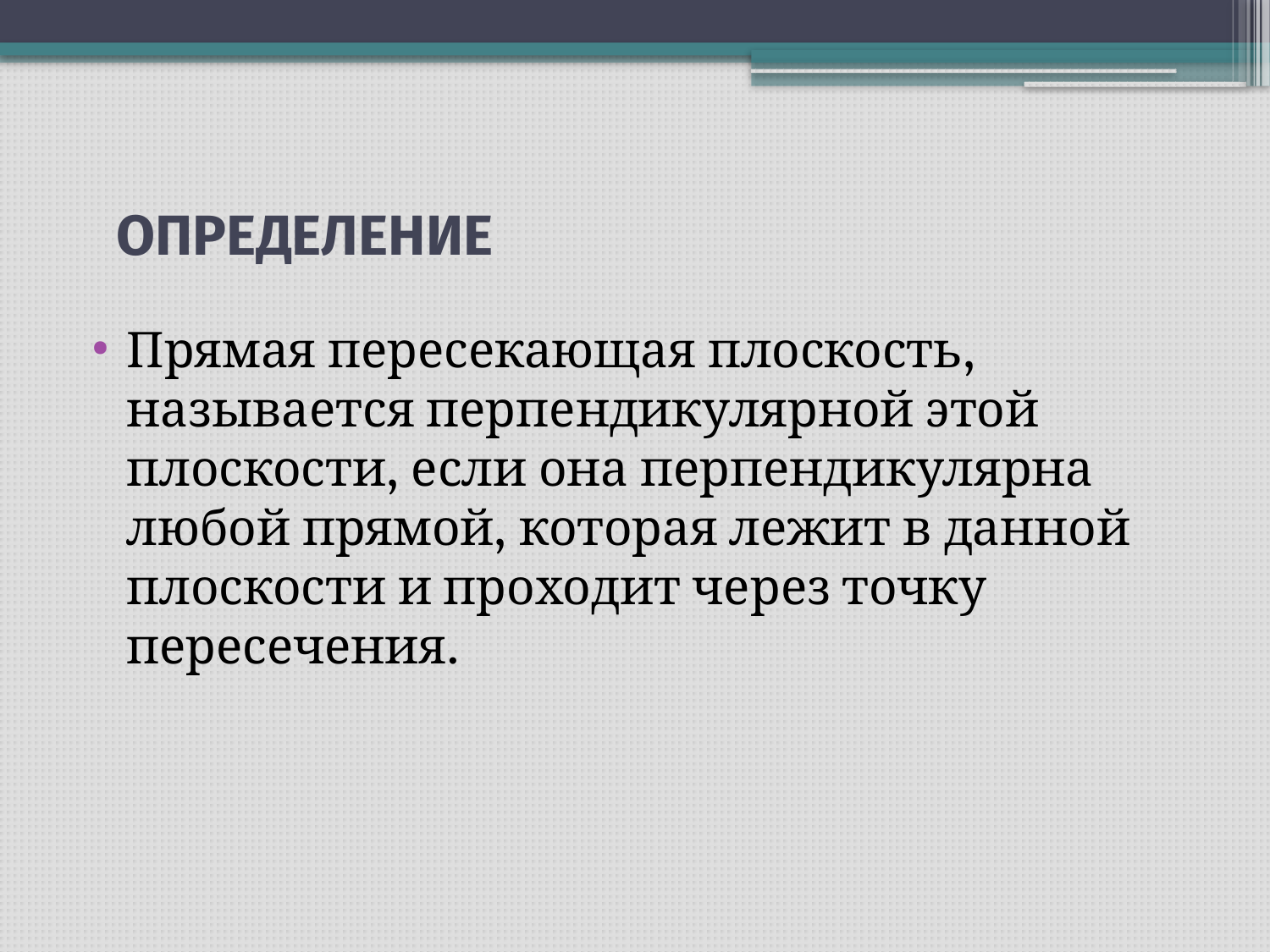

# ОПРЕДЕЛЕНИЕ
Прямая пересекающая плоскость, называется перпендикулярной этой плоскости, если она перпендикулярна любой прямой, которая лежит в данной плоскости и проходит через точку пересечения.